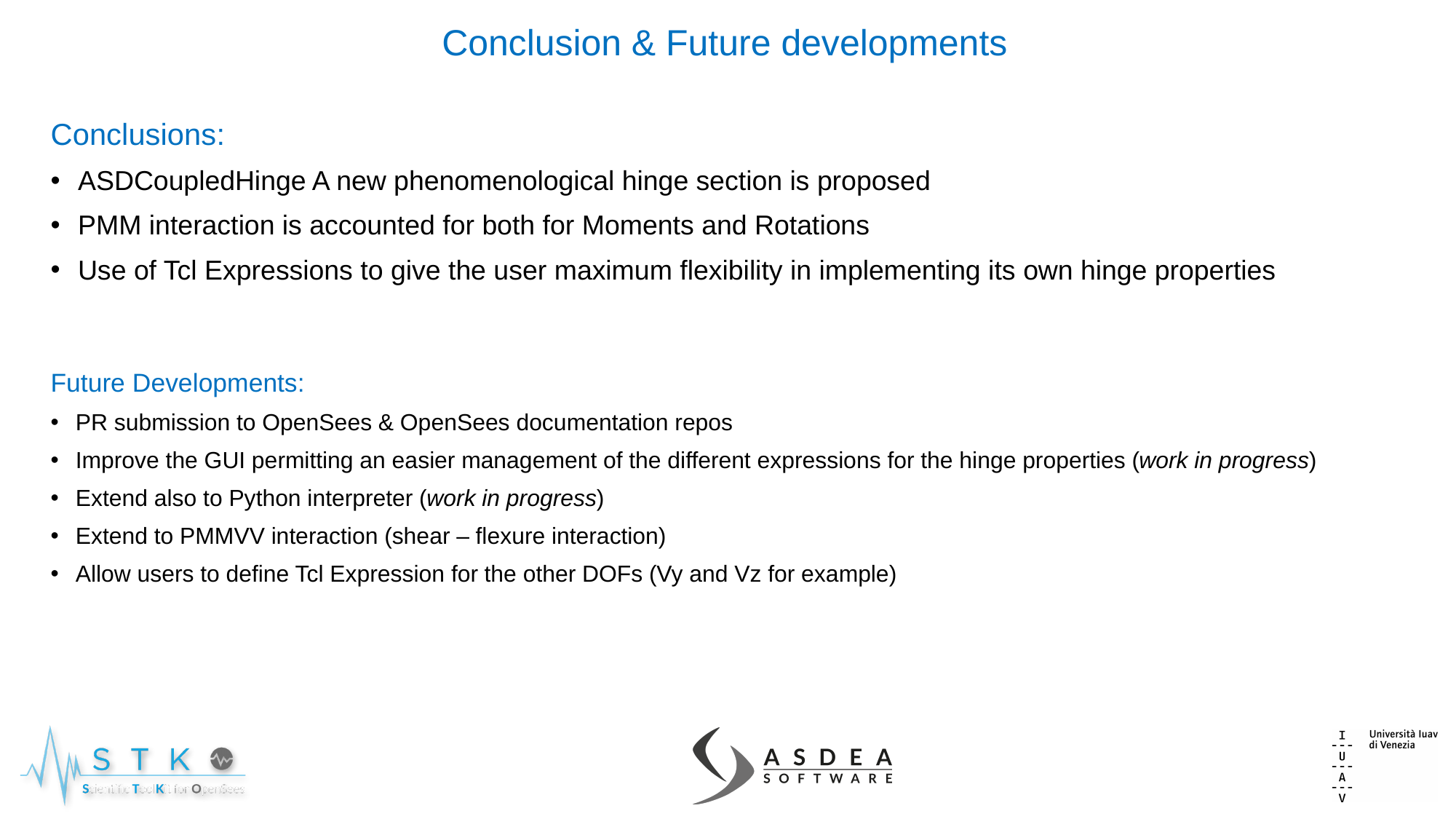

Conclusion & Future developments
Conclusions:
ASDCoupledHinge A new phenomenological hinge section is proposed
PMM interaction is accounted for both for Moments and Rotations
Use of Tcl Expressions to give the user maximum flexibility in implementing its own hinge properties
Future Developments:
PR submission to OpenSees & OpenSees documentation repos
Improve the GUI permitting an easier management of the different expressions for the hinge properties (work in progress)
Extend also to Python interpreter (work in progress)
Extend to PMMVV interaction (shear – flexure interaction)
Allow users to define Tcl Expression for the other DOFs (Vy and Vz for example)